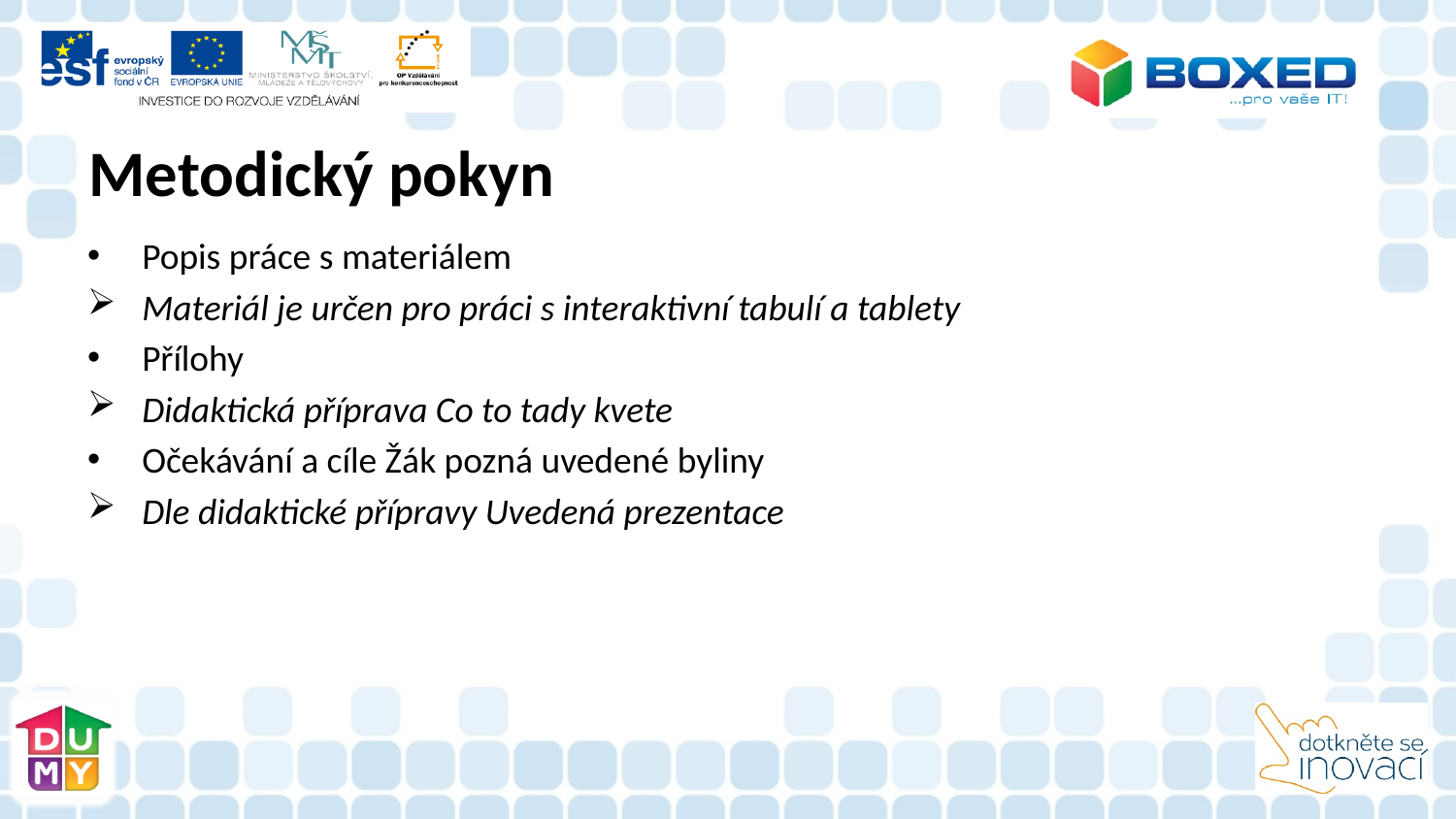

# Metodický pokyn
Popis práce s materiálem
Materiál je určen pro práci s interaktivní tabulí a tablety
Přílohy
Didaktická příprava Co to tady kvete
Očekávání a cíle Žák pozná uvedené byliny
Dle didaktické přípravy Uvedená prezentace